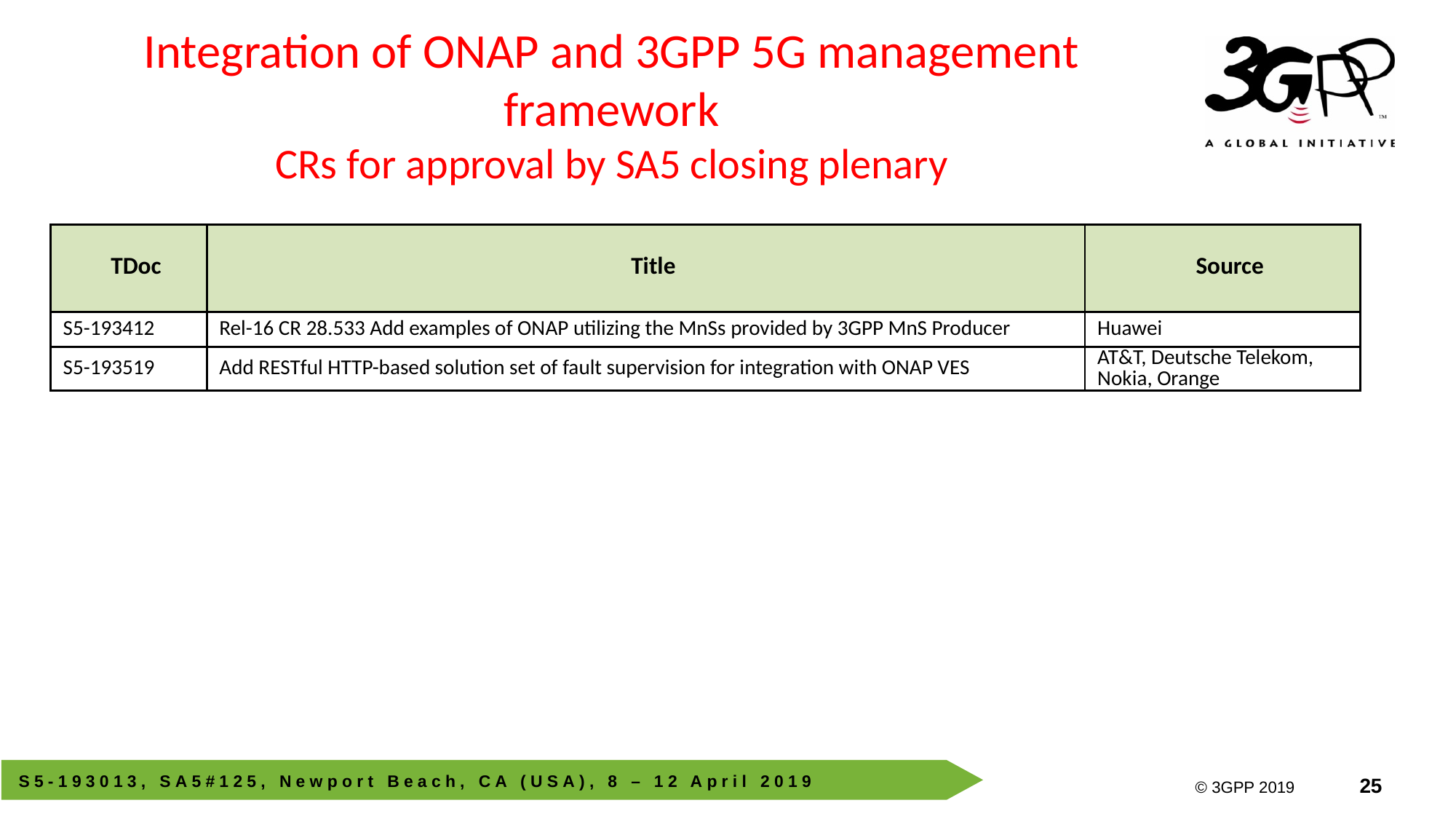

Integration of ONAP and 3GPP 5G management framework
CRs for approval by SA5 closing plenary
| TDoc | Title | Source |
| --- | --- | --- |
| S5-193412 | Rel-16 CR 28.533 Add examples of ONAP utilizing the MnSs provided by 3GPP MnS Producer | Huawei |
| S5-193519 | Add RESTful HTTP-based solution set of fault supervision for integration with ONAP VES | AT&T, Deutsche Telekom, Nokia, Orange |